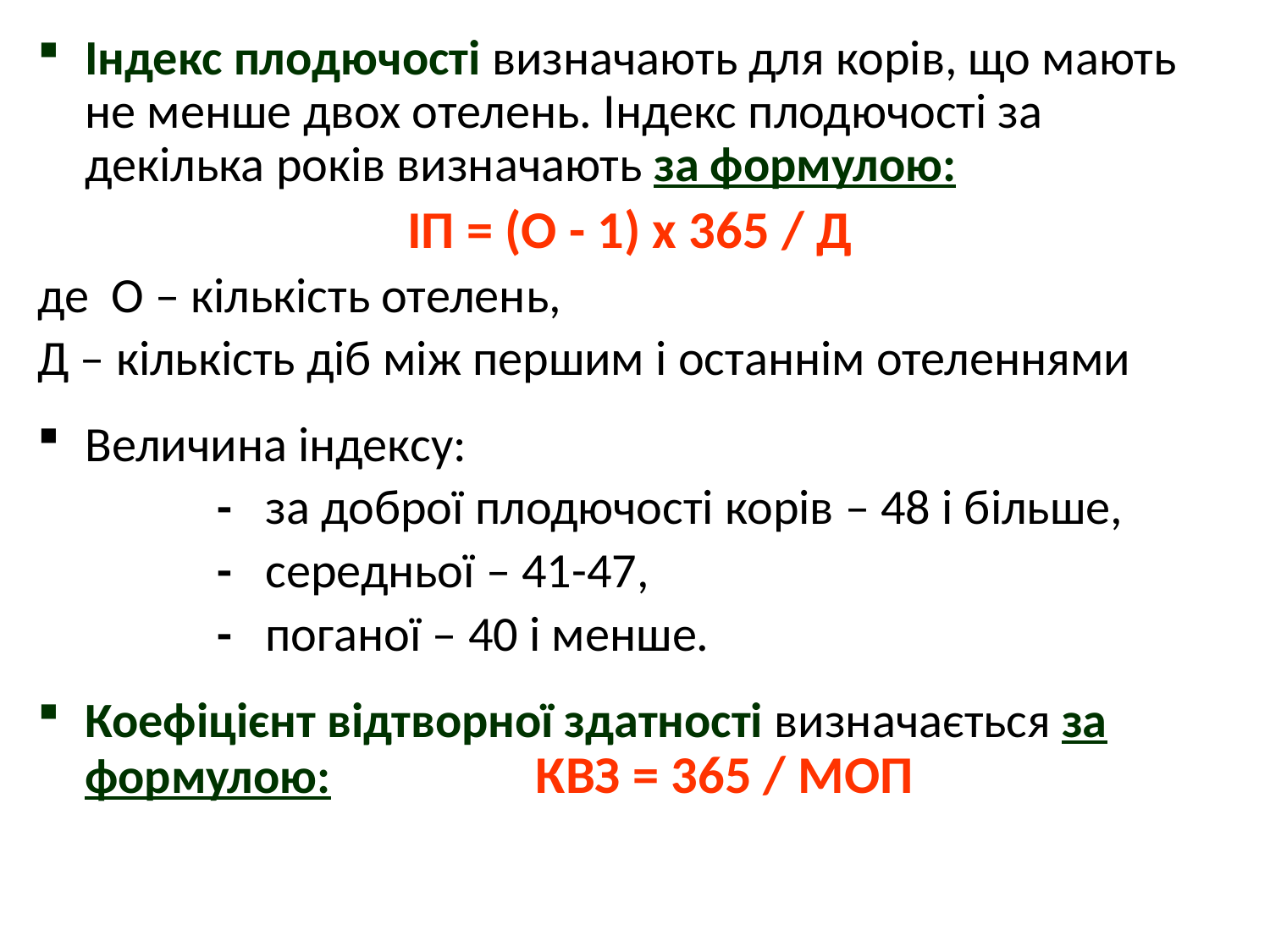

Індекс плодючості визначають для корів, що мають не менше двох отелень. Індекс плодючості за декілька років визначають за формулою:
ІП = (О - 1) х 365 / Д
де  О – кількість отелень,
Д – кількість діб між першим і останнім отеленнями

Величина індексу:
                -   за доброї плодючості корів – 48 і більше,
                -   середньої – 41-47,
                -   поганої – 40 і менше.

Коефіцієнт відтворної здатності визначається за формулою:                 КВЗ = 365 / МОП